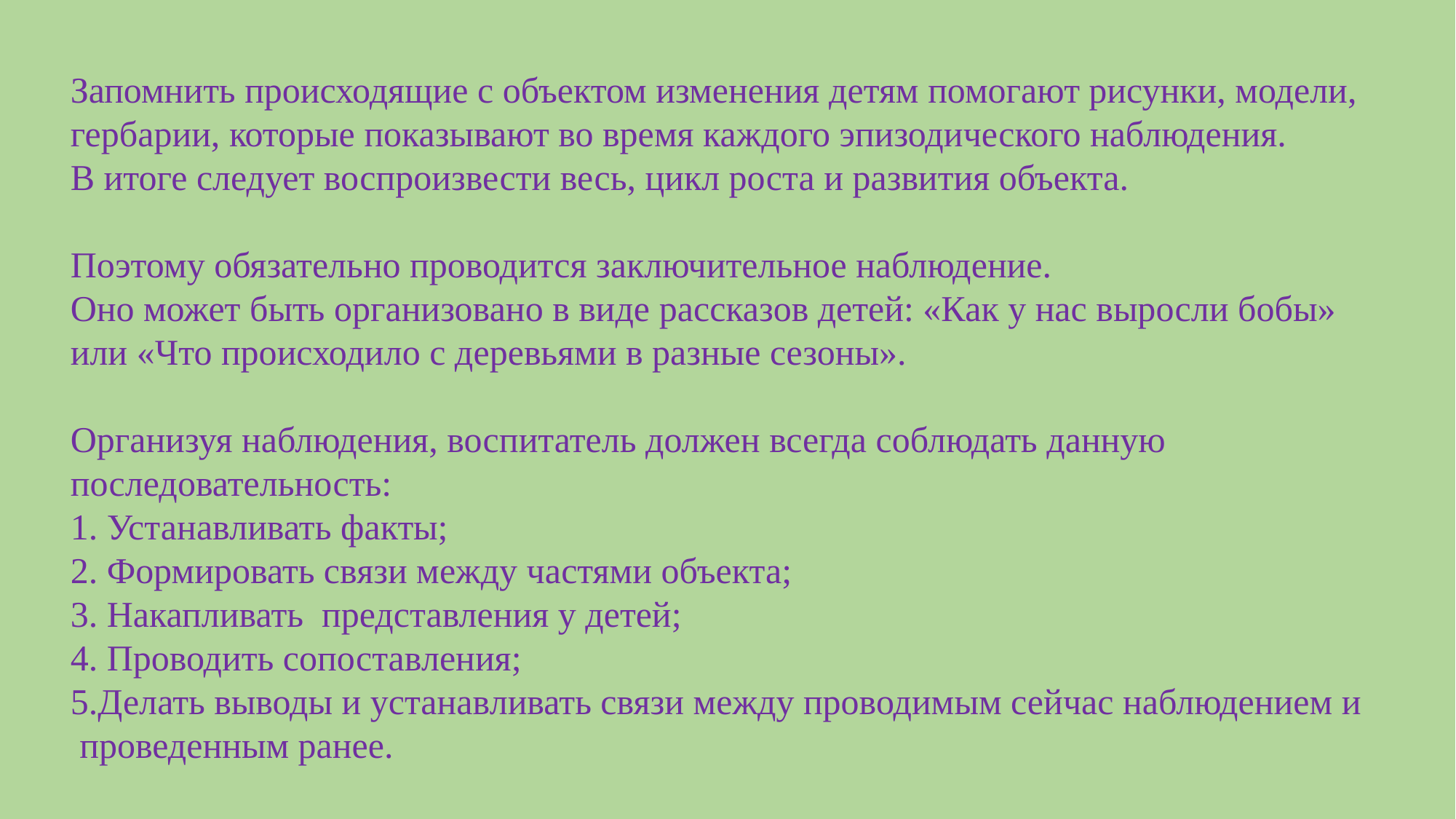

Запомнить происходящие с объектом изменения детям помогают рисунки, модели, гербарии, которые показывают во время каждого эпизодического наблюдения.
В итоге следует воспроизвести весь, цикл роста и развития объекта.

Поэтому обязательно проводится заключительное наблюдение.
Оно может быть организовано в виде рассказов детей: «Как у нас выросли бобы»
или «Что происходило с деревьями в разные сезоны».

Организуя наблюдения, воспитатель должен всегда соблюдать данную
последовательность:
1. Устанавливать факты;
2. Формировать связи между частями объекта;
3. Накапливать  представления у детей;
4. Проводить сопоставления;
5.Делать выводы и устанавливать связи между проводимым сейчас наблюдением и проведенным ранее.